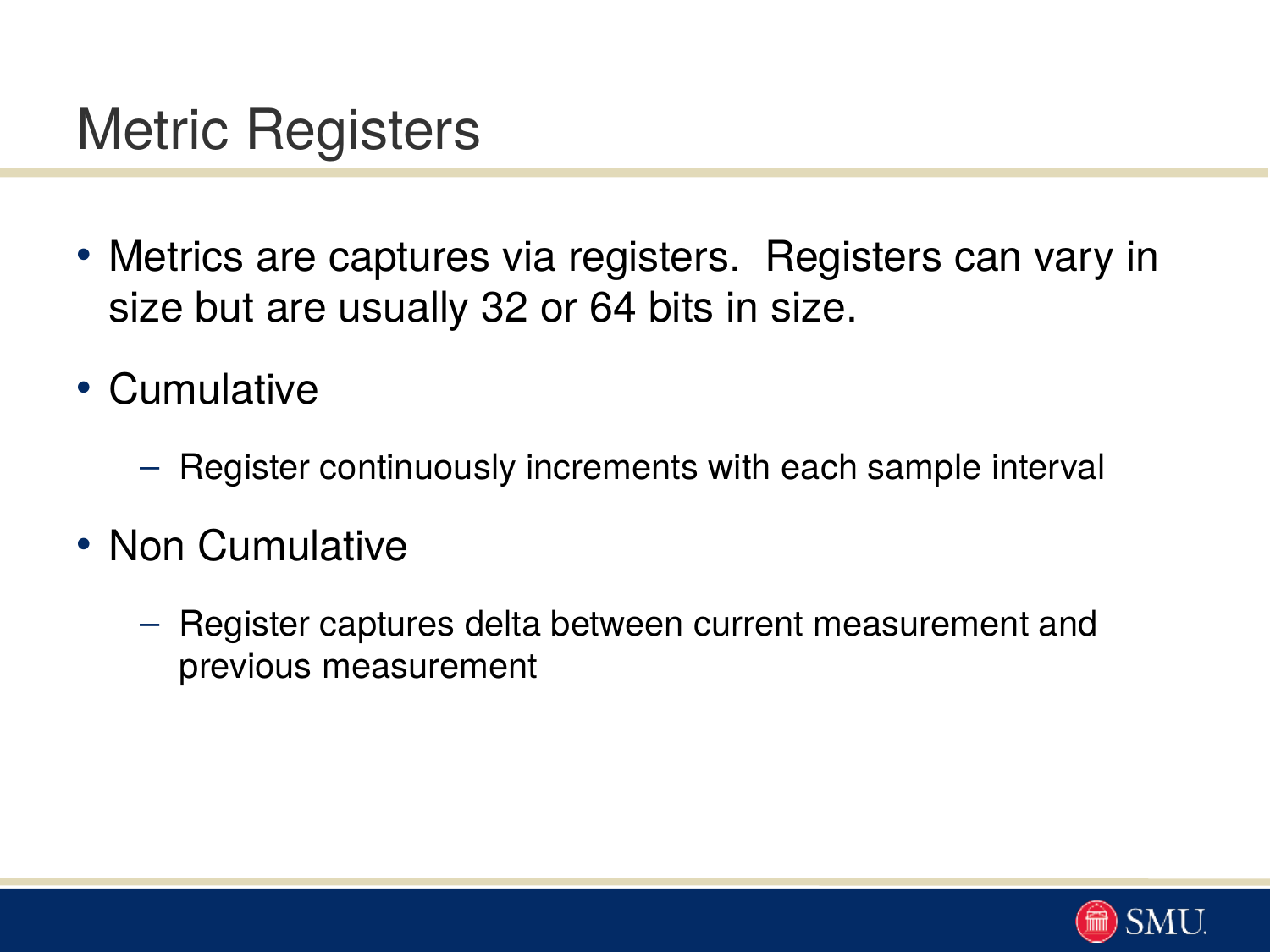

# Metric Registers
Metrics are captures via registers.  Registers can vary in size but are usually 32 or 64 bits in size.
Cumulative
Register continuously increments with each sample interval
Non Cumulative
Register captures delta between current measurement and previous measurement